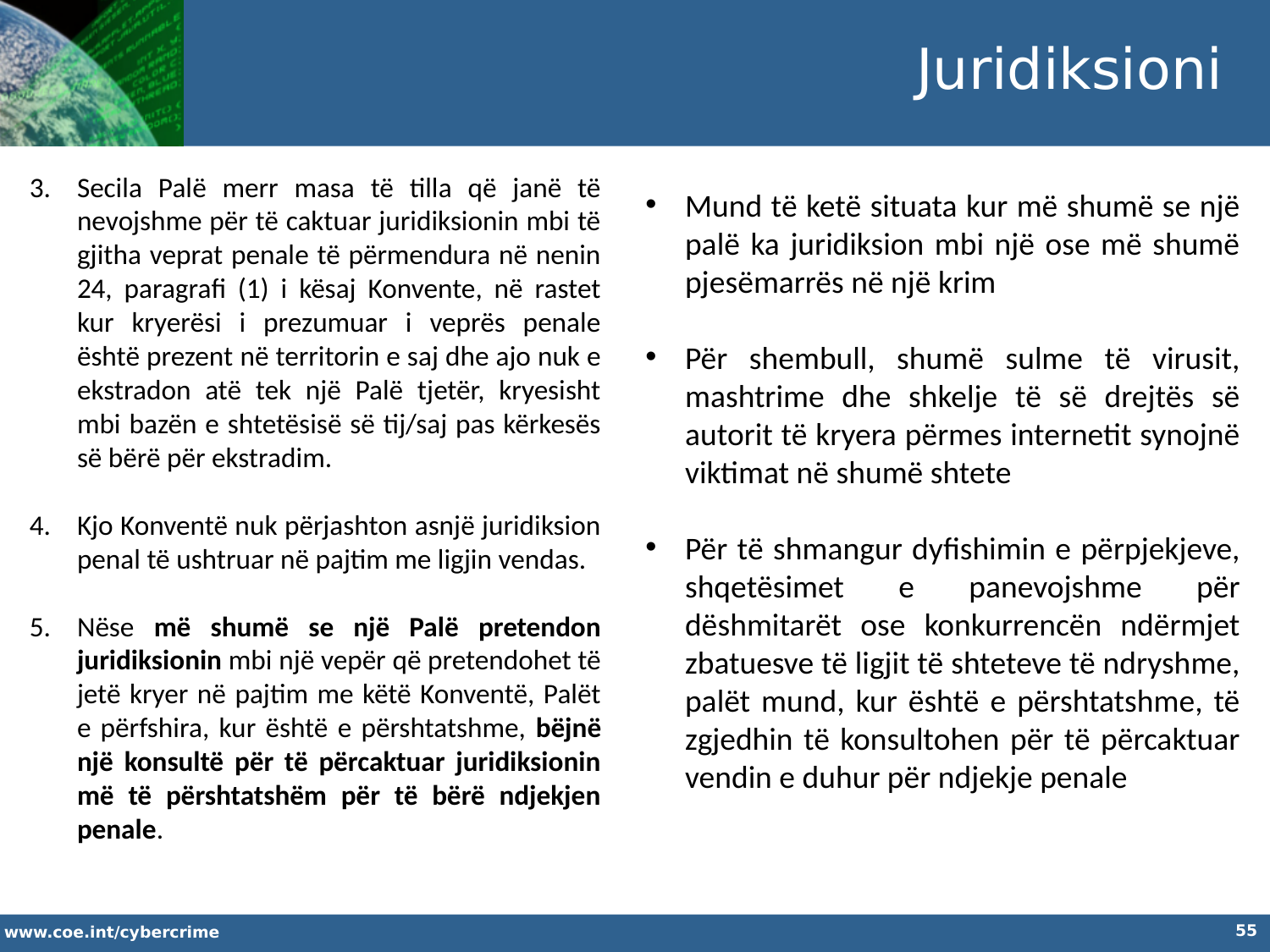

Juridiksioni
Secila Palë merr masa të tilla që janë të nevojshme për të caktuar juridiksionin mbi të gjitha veprat penale të përmendura në nenin 24, paragrafi (1) i kësaj Konvente, në rastet kur kryerësi i prezumuar i veprës penale është prezent në territorin e saj dhe ajo nuk e ekstradon atë tek një Palë tjetër, kryesisht mbi bazën e shtetësisë së tij/saj pas kërkesës së bërë për ekstradim.

Kjo Konventë nuk përjashton asnjë juridiksion penal të ushtruar në pajtim me ligjin vendas.

Nëse më shumë se një Palë pretendon juridiksionin mbi një vepër që pretendohet të jetë kryer në pajtim me këtë Konventë, Palët e përfshira, kur është e përshtatshme, bëjnë një konsultë për të përcaktuar juridiksionin më të përshtatshëm për të bërë ndjekjen penale.
Mund të ketë situata kur më shumë se një palë ka juridiksion mbi një ose më shumë pjesëmarrës në një krim

Për shembull, shumë sulme të virusit, mashtrime dhe shkelje të së drejtës së autorit të kryera përmes internetit synojnë viktimat në shumë shtete

Për të shmangur dyfishimin e përpjekjeve, shqetësimet e panevojshme për dëshmitarët ose konkurrencën ndërmjet zbatuesve të ligjit të shteteve të ndryshme, palët mund, kur është e përshtatshme, të zgjedhin të konsultohen për të përcaktuar vendin e duhur për ndjekje penale